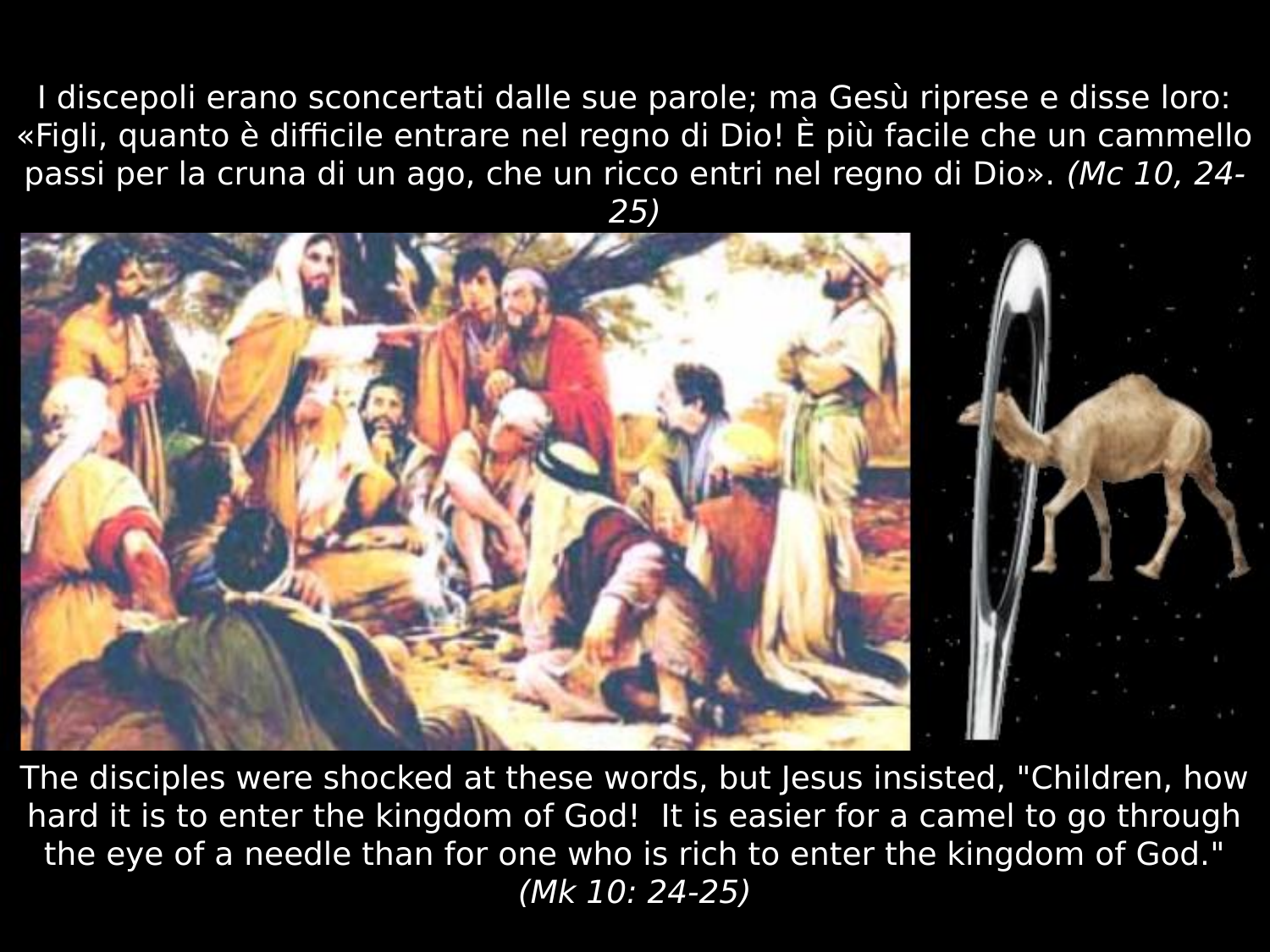

# I discepoli erano sconcertati dalle sue parole; ma Gesù riprese e disse loro: «Figli, quanto è difficile entrare nel regno di Dio! È più facile che un cammello passi per la cruna di un ago, che un ricco entri nel regno di Dio». (Mc 10, 24-25)
The disciples were shocked at these words, but Jesus insisted, "Children, how hard it is to enter the kingdom of God!  It is easier for a camel to go through the eye of a needle than for one who is rich to enter the kingdom of God." (Mk 10: 24-25)